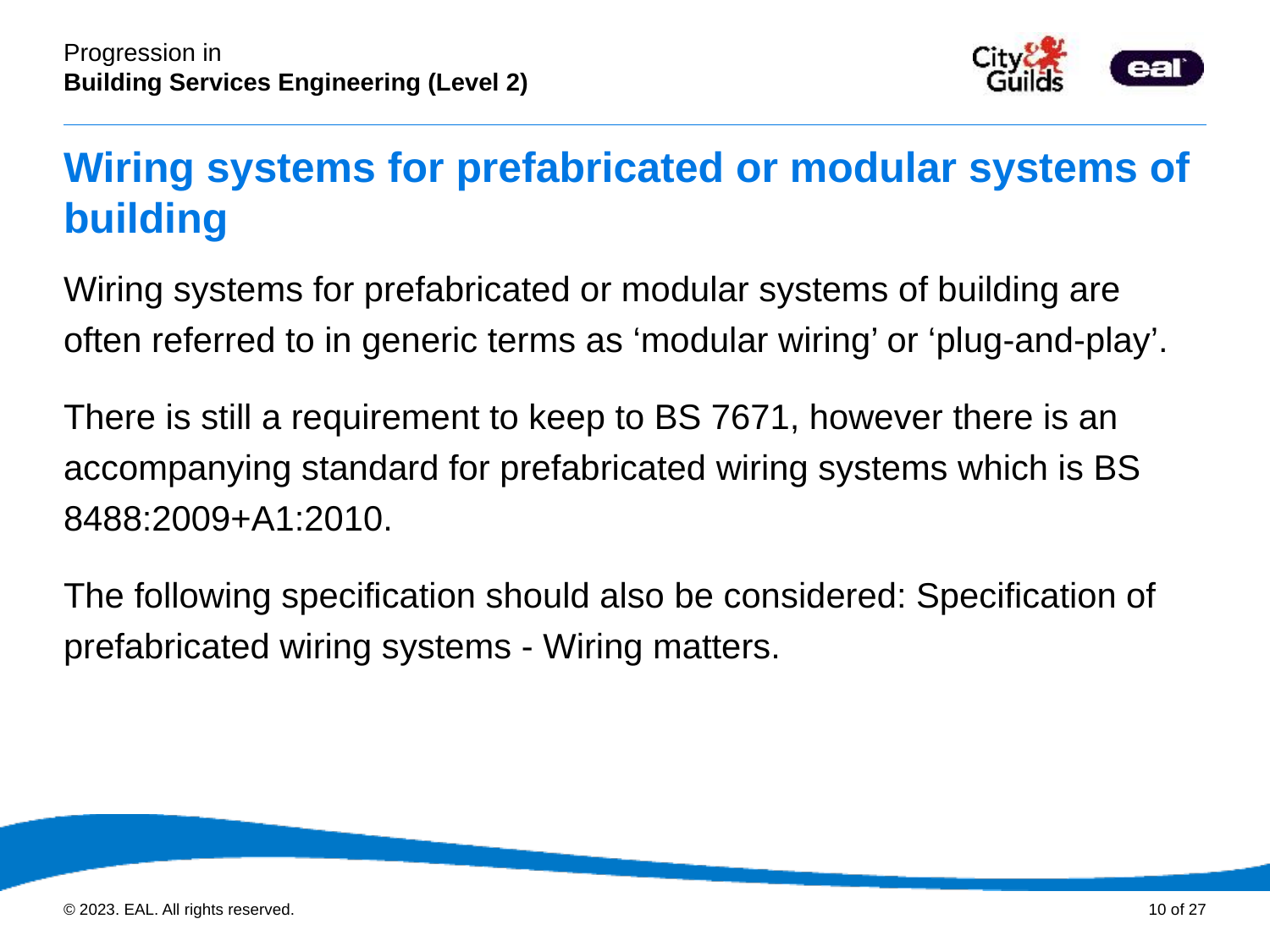

# Wiring systems for prefabricated or modular systems of building
Wiring systems for prefabricated or modular systems of building are often referred to in generic terms as ‘modular wiring’ or ‘plug-and-play’.
There is still a requirement to keep to BS 7671, however there is an accompanying standard for prefabricated wiring systems which is BS 8488:2009+A1:2010.
The following specification should also be considered: Specification of prefabricated wiring systems - Wiring matters.